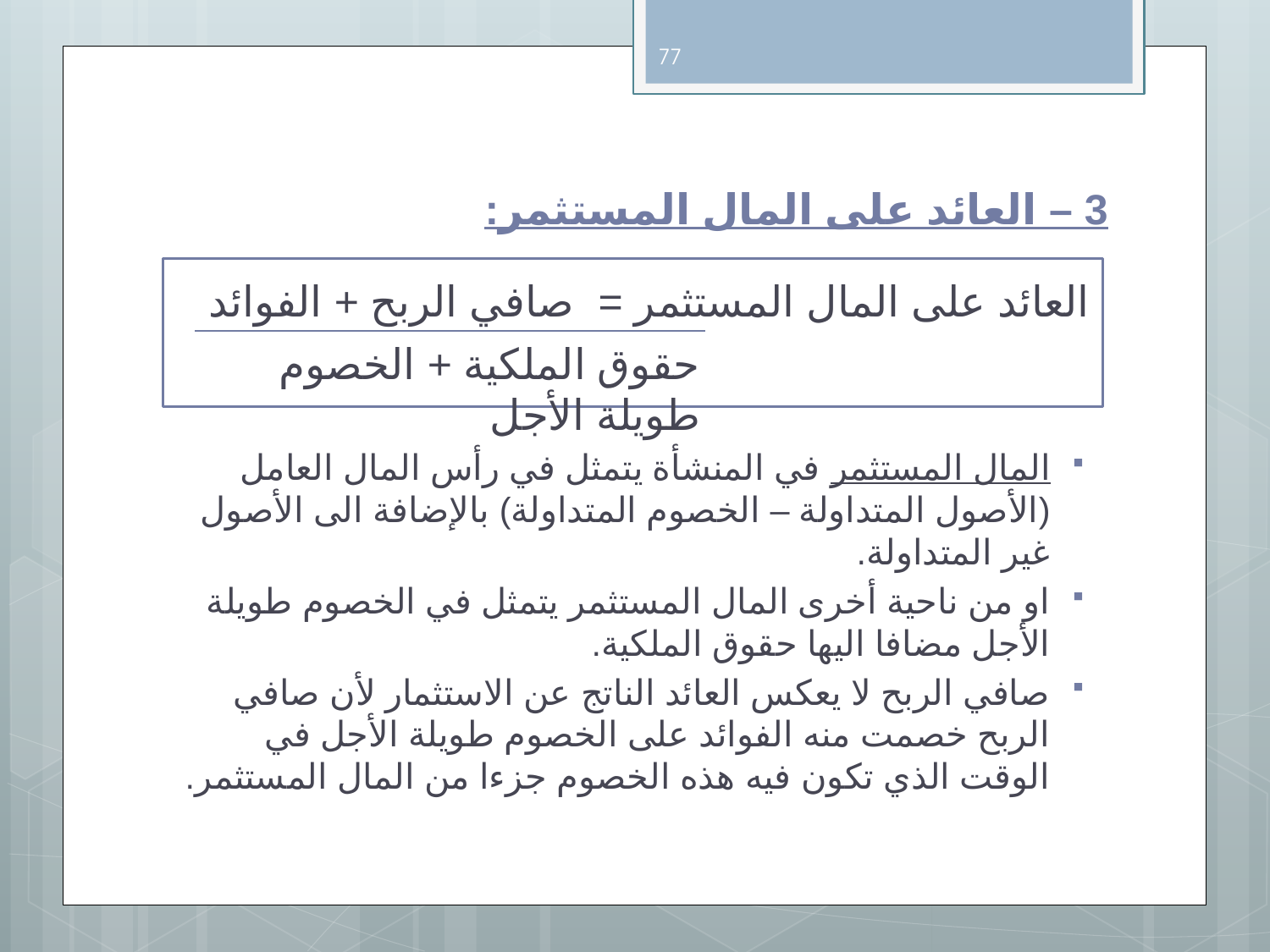

77
# 3 – العائد على المال المستثمر:

العائد على المال المستثمر =  صافي الربح + الفوائد
حقوق الملكية + الخصوم طويلة الأجل
المال المستثمر في المنشأة يتمثل في رأس المال العامل (الأصول المتداولة – الخصوم المتداولة) بالإضافة الى الأصول غير المتداولة.
او من ناحية أخرى المال المستثمر يتمثل في الخصوم طويلة الأجل مضافا اليها حقوق الملكية.
صافي الربح لا يعكس العائد الناتج عن الاستثمار لأن صافي الربح خصمت منه الفوائد على الخصوم طويلة الأجل في الوقت الذي تكون فيه هذه الخصوم جزءا من المال المستثمر.